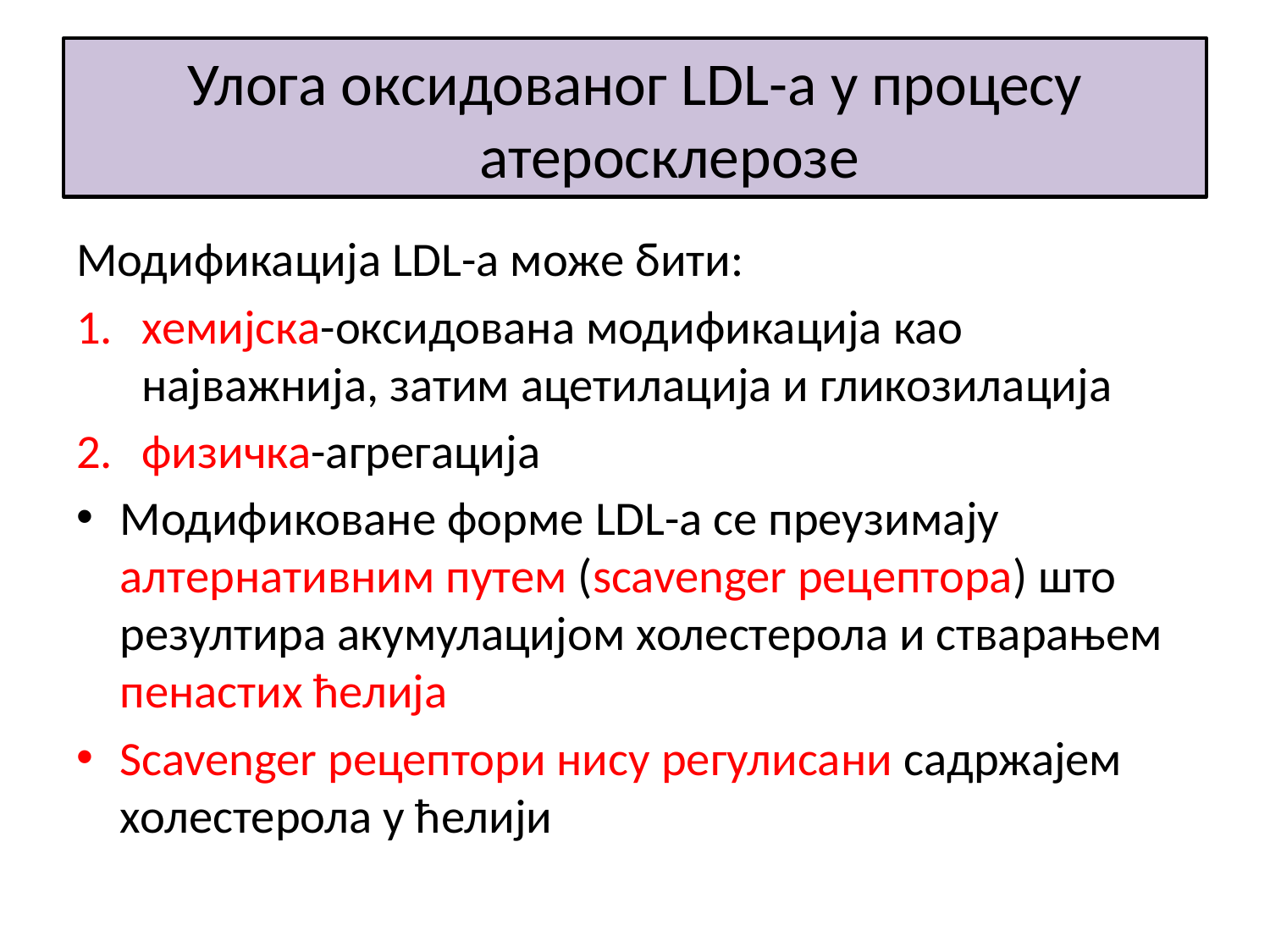

# Улога оксидованог LDL-a у процесу атеросклерозе
Модификација LDL-a може бити:
хемијска-оксидована модификација као најважнија, затим ацетилација и гликозилација
физичка-агрегација
Модификоване форме LDL-a се преузимају алтернативним путем (scavenger рецептора) што резултира акумулацијом холестерола и стварањем пенастих ћелија
Scavenger рецептори нису регулисани садржајем холестерола у ћелији